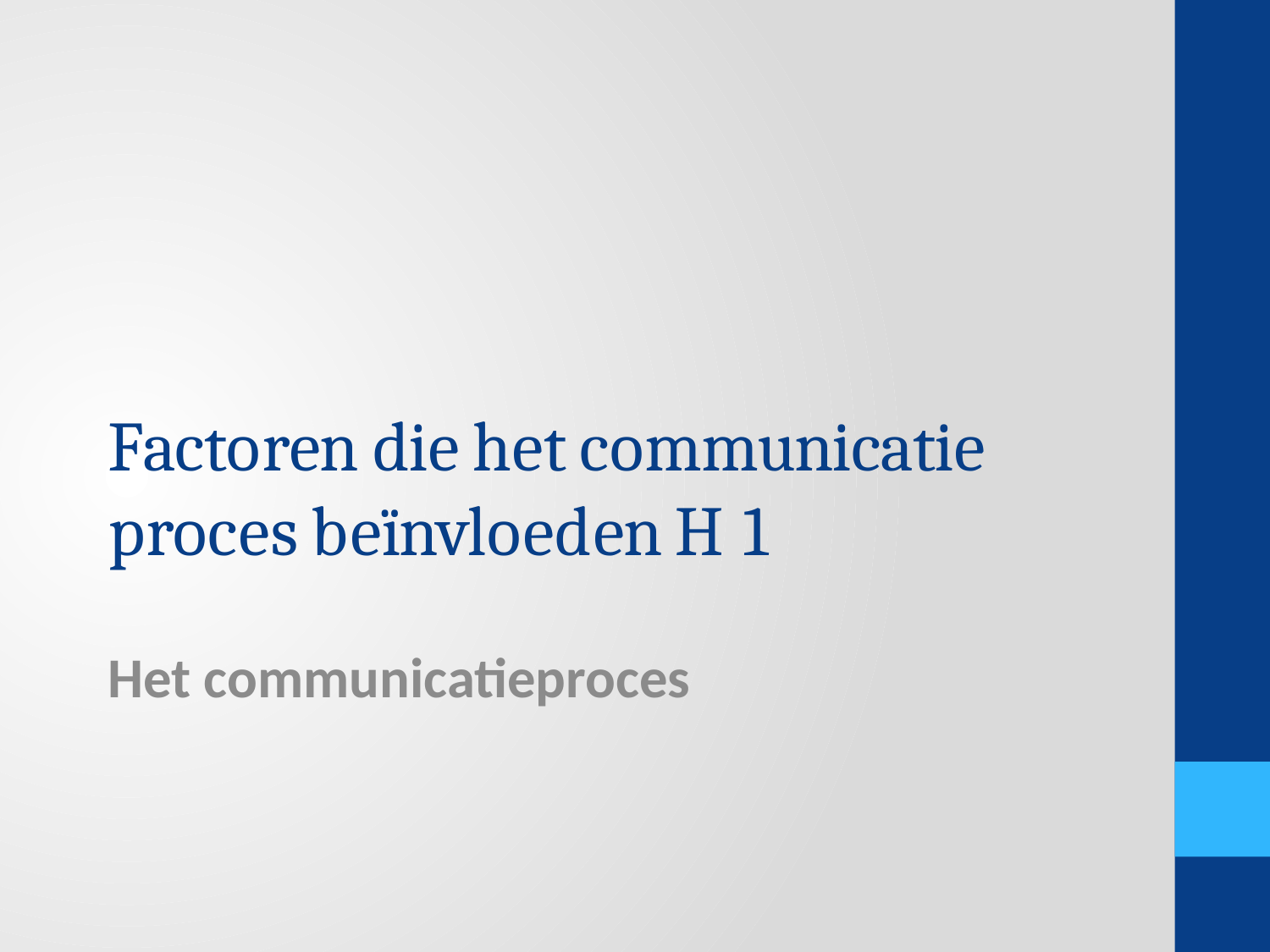

# Factoren die het communicatie proces beïnvloeden H 1
Het communicatieproces